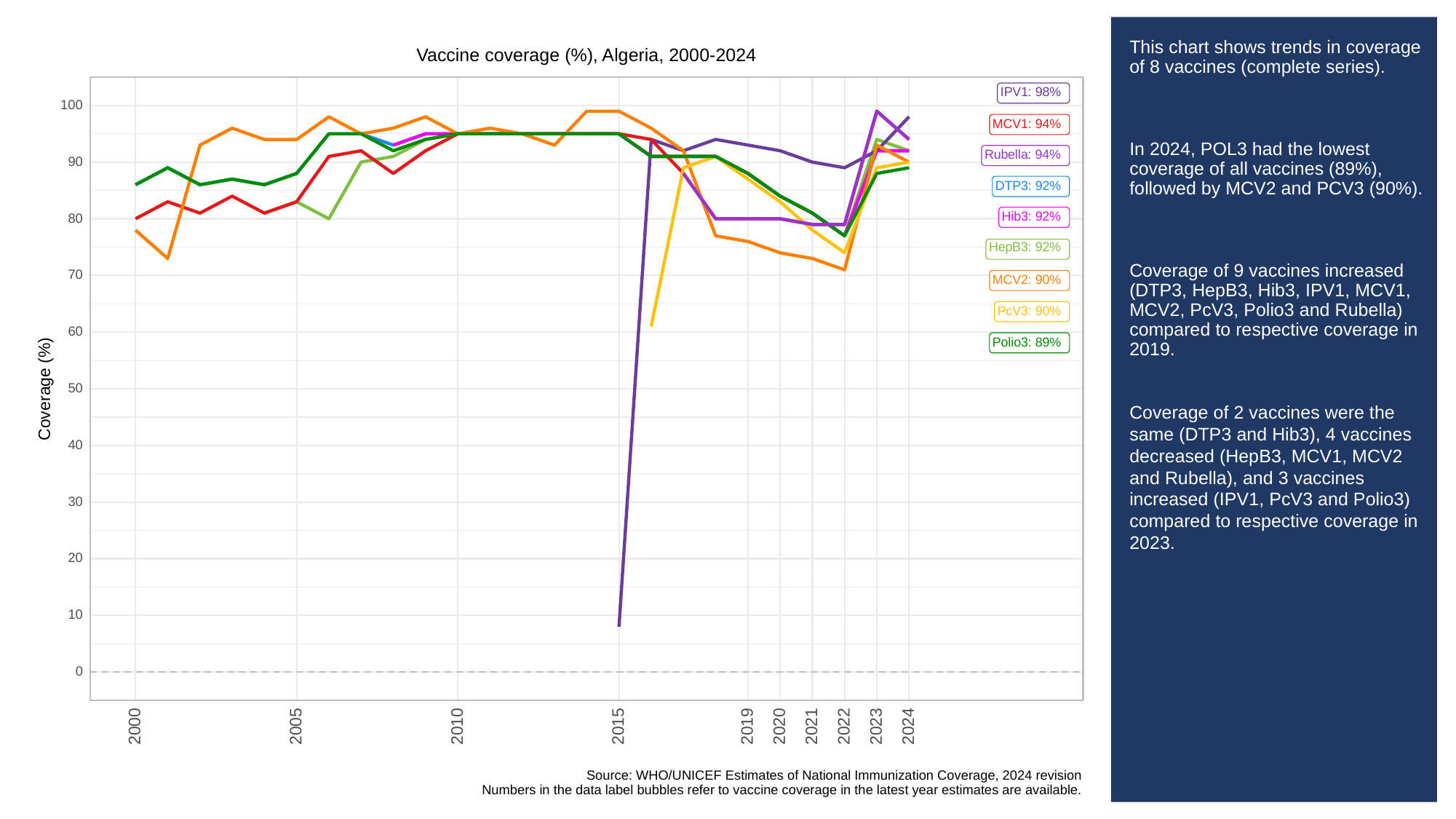

# This chart shows trends in coverage of 8 vaccines (complete series).

In 2024, POL3 had the lowest coverage of all vaccines (89%), followed by MCV2 and PCV3 (90%).

Coverage of 9 vaccines increased (DTP3, HepB3, Hib3, IPV1, MCV1, MCV2, PcV3, Polio3 and Rubella) compared to respective coverage in 2019.

Coverage of 2 vaccines were the same (DTP3 and Hib3), 4 vaccines decreased (HepB3, MCV1, MCV2 and Rubella), and 3 vaccines increased (IPV1, PcV3 and Polio3) compared to respective coverage in 2023.

Vaccine coverage (%), Algeria, 2000-2024

IPV1: 98%

100

MCV1: 94%

Rubella: 94%

90

DTP3: 92%

Hib3: 92%
80

HepB3: 92%

70
MCV2: 90%

PcV3: 90%
60

Polio3: 89%

Coverage (%)
50

40

30

20

10

0

2023
2000
2005
2010
2015
2019
2020
2021
2022
2024
Source: WHO/UNICEF Estimates of National Immunization Coverage, 2024 revision
Numbers in the data label bubbles refer to vaccine coverage in the latest year estimates are available.